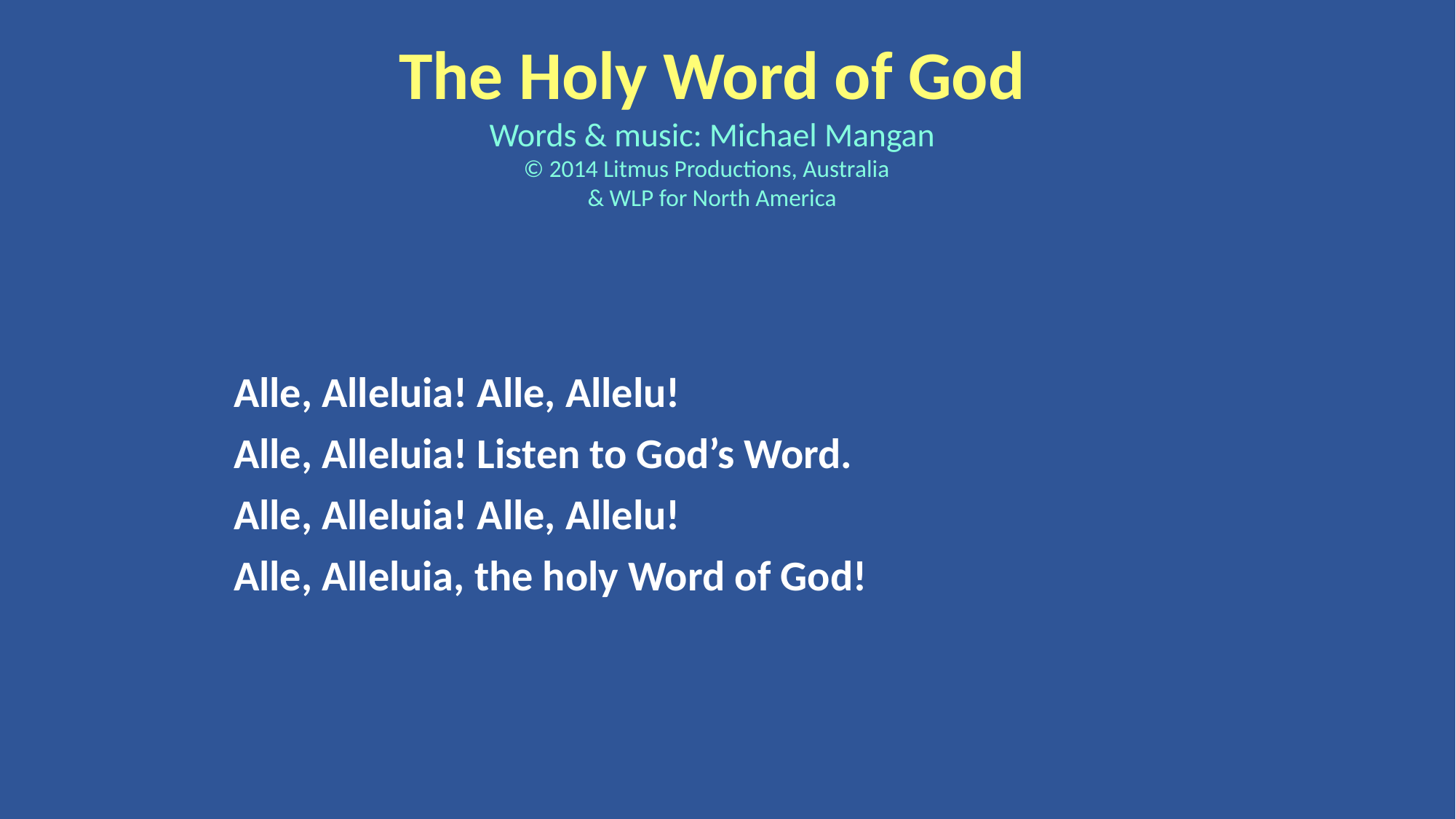

The Holy Word of God
Words & music: Michael Mangan
© 2014 Litmus Productions, Australia
& WLP for North America
Alle, Alleluia! Alle, Allelu!
Alle, Alleluia! Listen to God’s Word.
Alle, Alleluia! Alle, Allelu!
Alle, Alleluia, the holy Word of God!